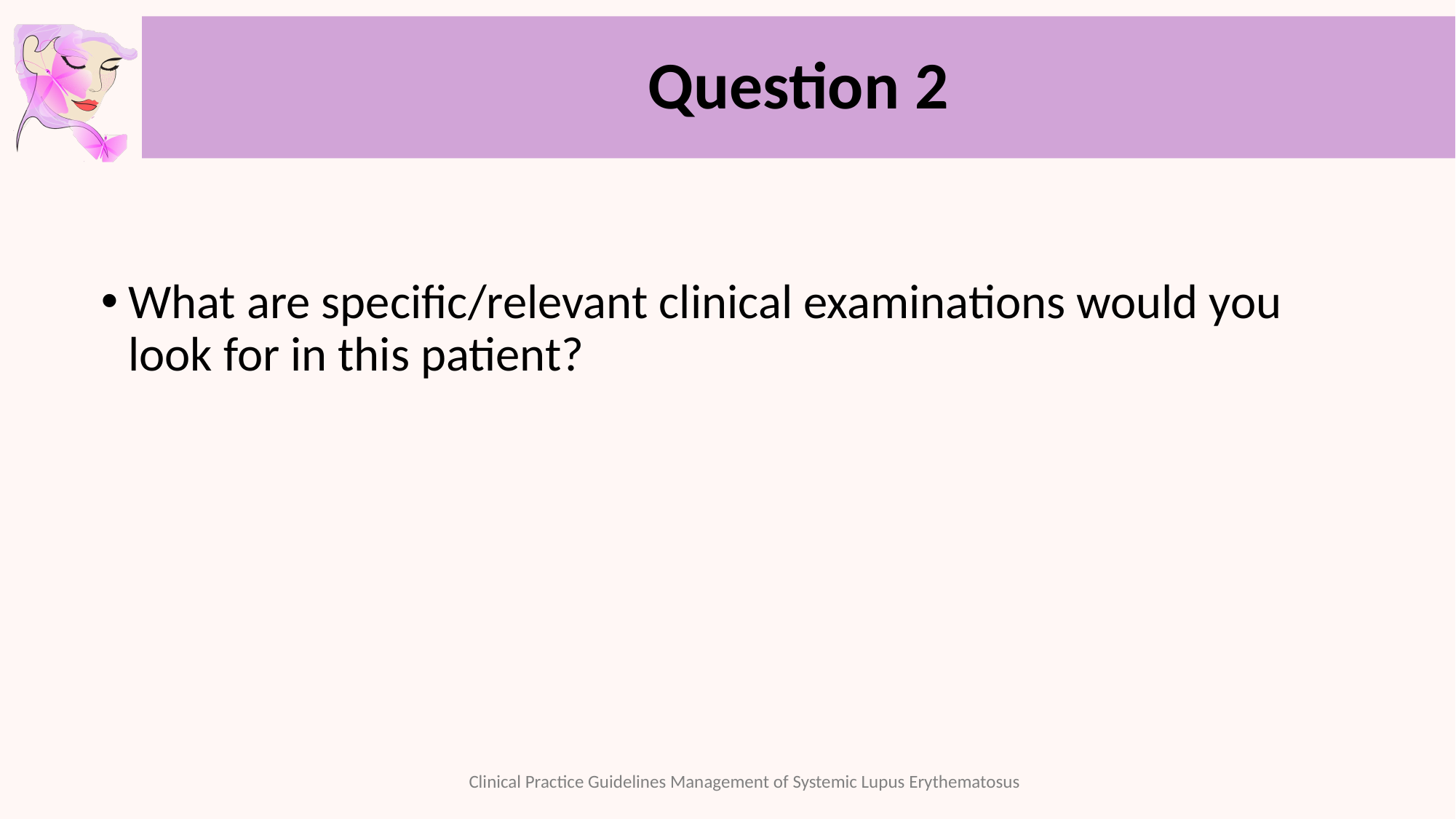

# Question 2
What are specific/relevant clinical examinations would you look for in this patient?